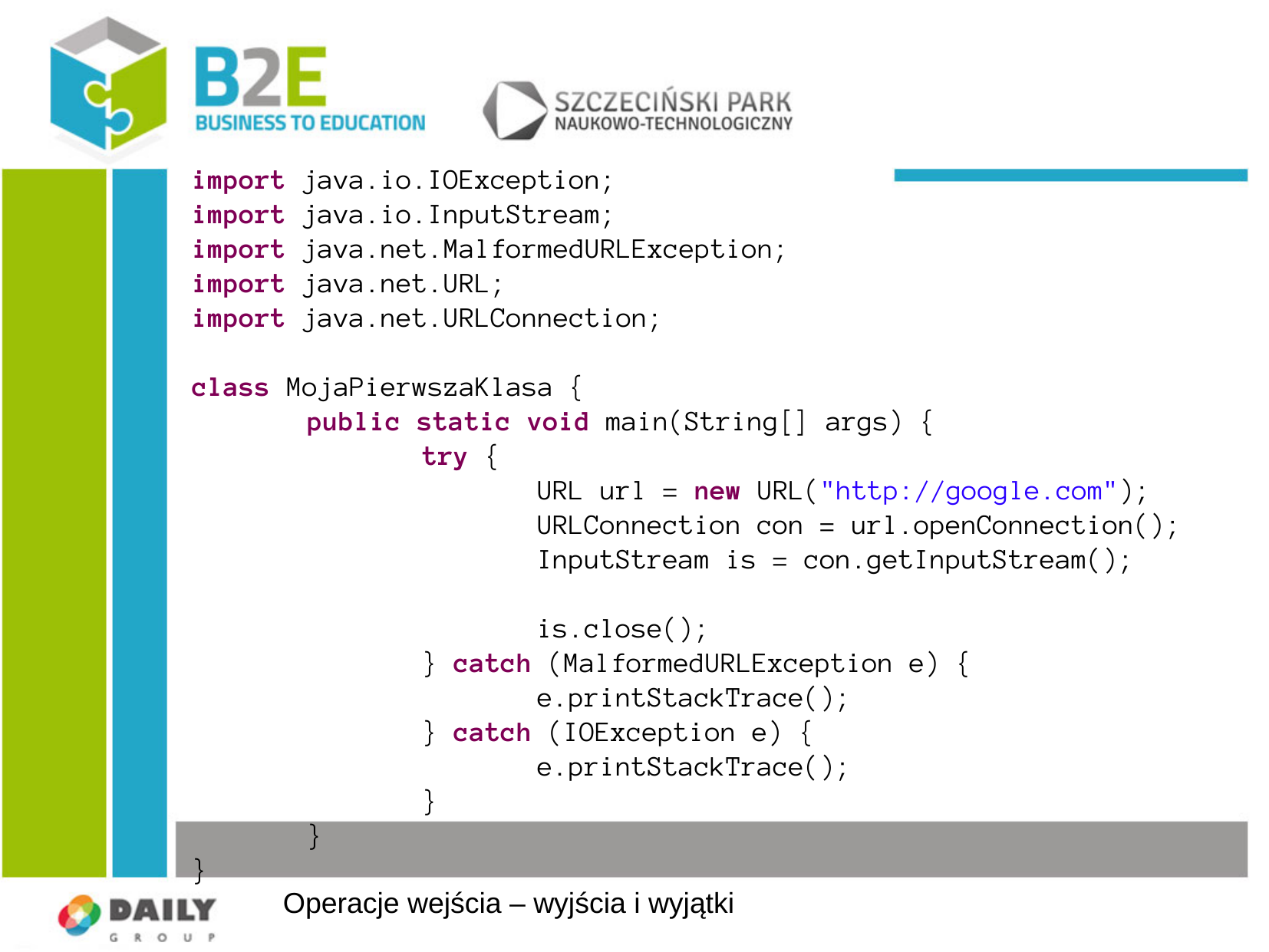

import java.io.IOException;
import java.io.InputStream;
import java.net.MalformedURLException;
import java.net.URL;
import java.net.URLConnection;

class MojaPierwszaKlasa {
	public static void main(String[] args) {
		try {
			URL url = new URL("http://google.com");
			URLConnection con = url.openConnection();
			InputStream is = con.getInputStream();

			is.close();
		} catch (MalformedURLException e) {
			e.printStackTrace();
		} catch (IOException e) {
			e.printStackTrace();
		}
	}
}
Operacje wejścia – wyjścia i wyjątki